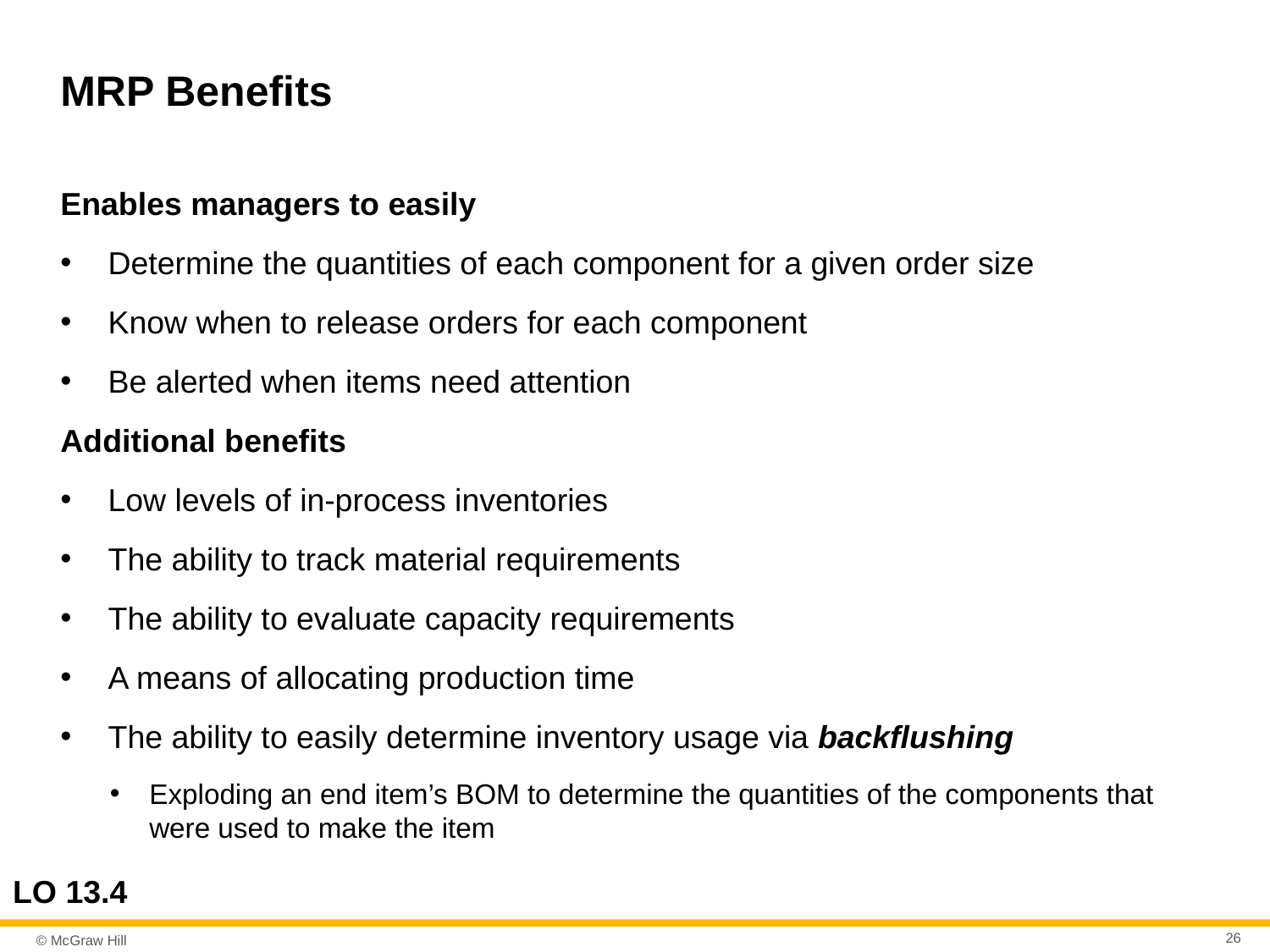

# MRP Benefits
Enables managers to easily
Determine the quantities of each component for a given order size
Know when to release orders for each component
Be alerted when items need attention
Additional benefits
Low levels of in-process inventories
The ability to track material requirements
The ability to evaluate capacity requirements
A means of allocating production time
The ability to easily determine inventory usage via backflushing
Exploding an end item’s BOM to determine the quantities of the components that were used to make the item
LO 13.4